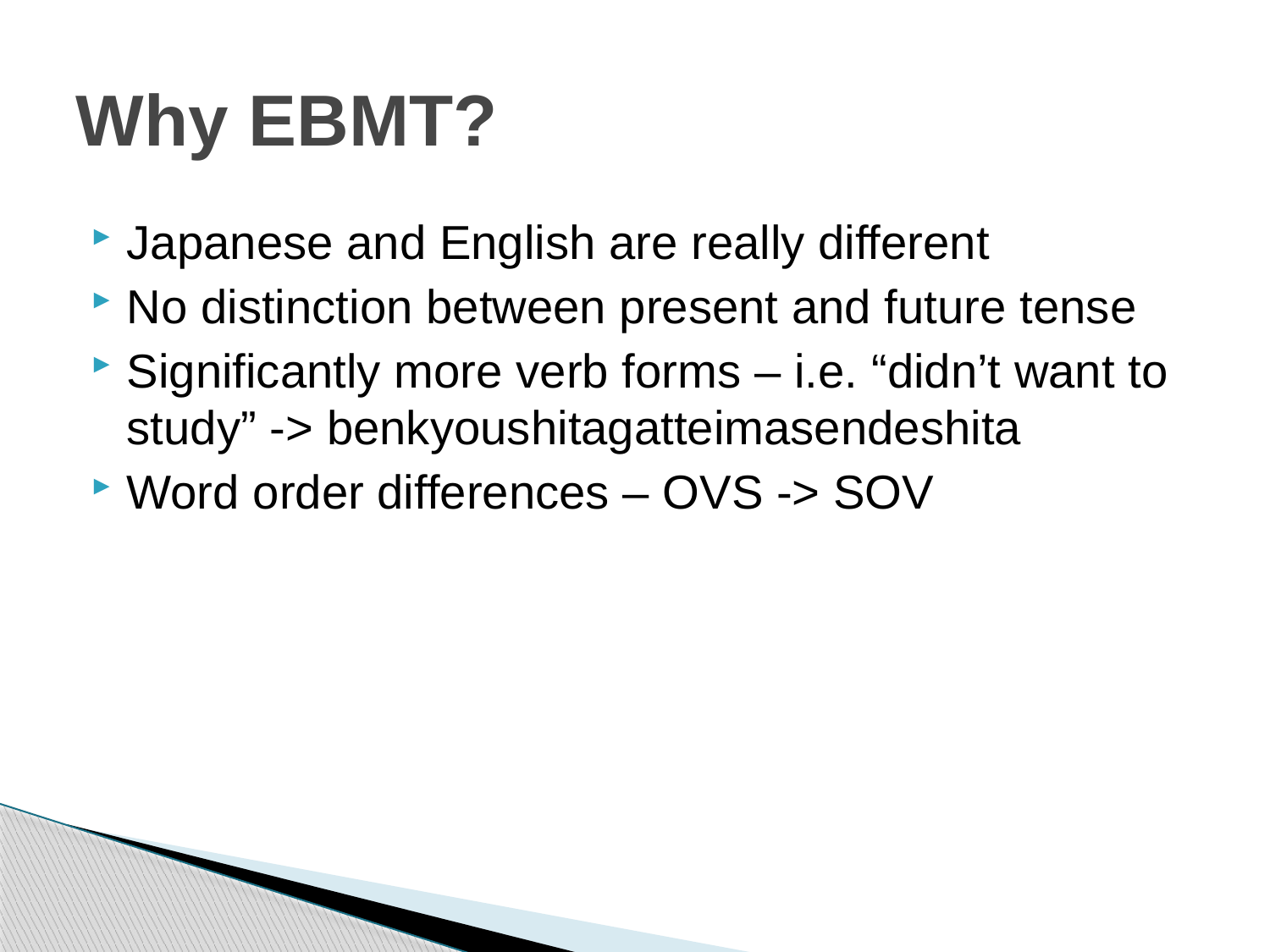

# Why EBMT?
Japanese and English are really different
No distinction between present and future tense
Significantly more verb forms – i.e. “didn’t want to study” -> benkyoushitagatteimasendeshita
Word order differences – OVS -> SOV